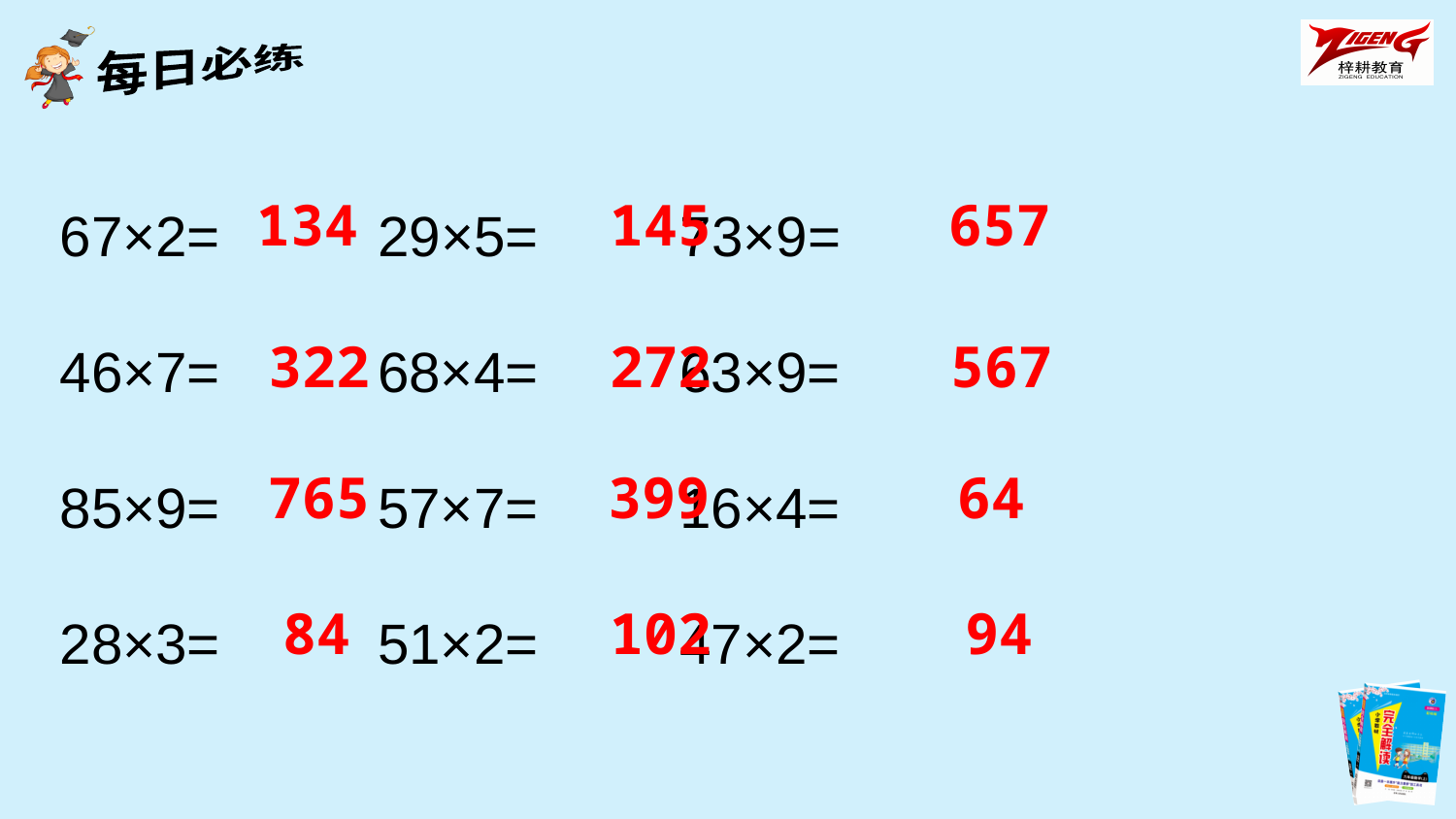

67×2=          29×5=         73×9=
46×7=          68×4=         63×9=
85×9=          57×7=         16×4=
28×3=          51×2=         47×2=
134
145
657
322
272
567
765
399
64
84
102
94